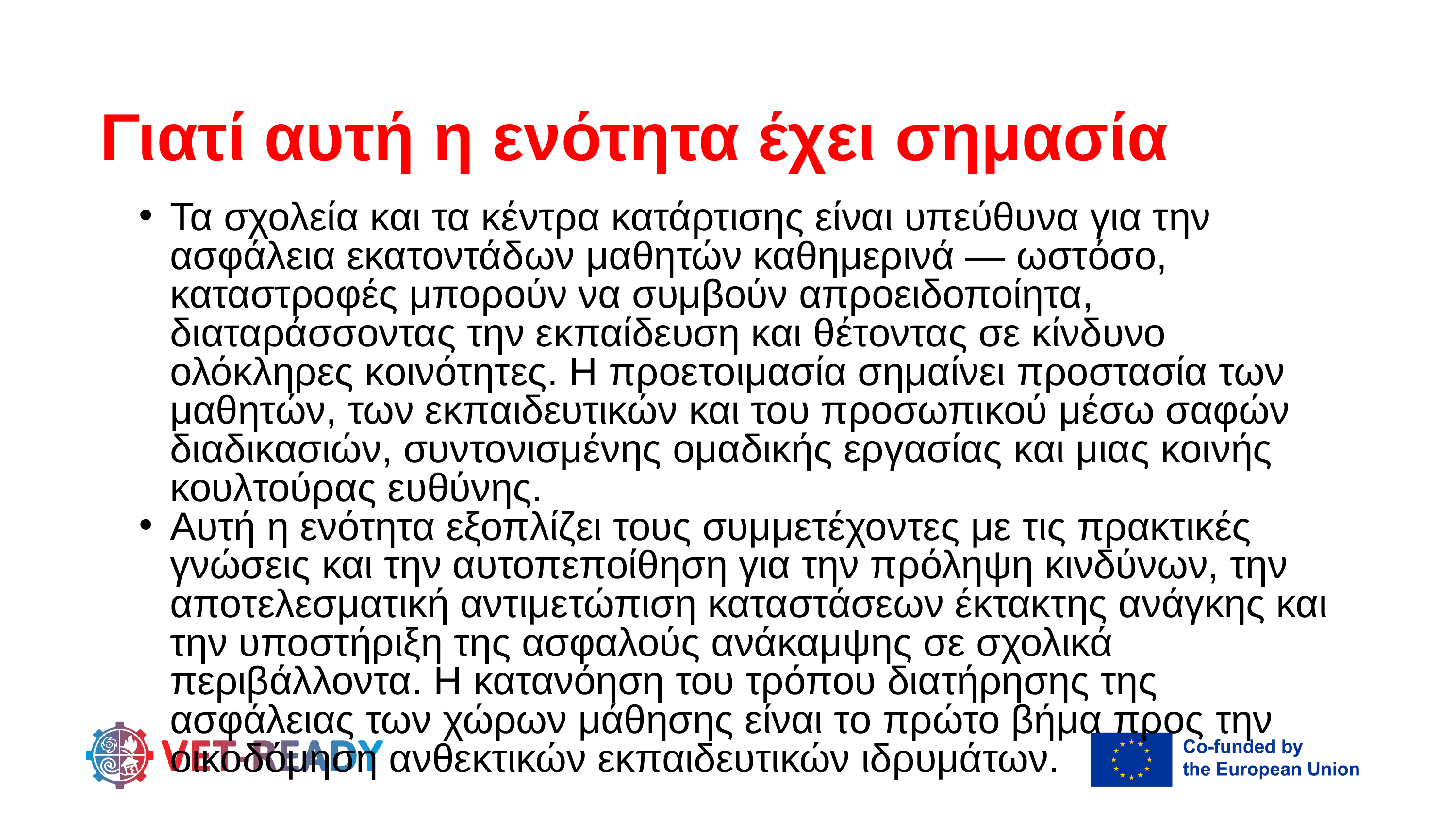

Γιατί αυτή η ενότητα έχει σημασία
Τα σχολεία και τα κέντρα κατάρτισης είναι υπεύθυνα για την ασφάλεια εκατοντάδων μαθητών καθημερινά — ωστόσο, καταστροφές μπορούν να συμβούν απροειδοποίητα, διαταράσσοντας την εκπαίδευση και θέτοντας σε κίνδυνο ολόκληρες κοινότητες. Η προετοιμασία σημαίνει προστασία των μαθητών, των εκπαιδευτικών και του προσωπικού μέσω σαφών διαδικασιών, συντονισμένης ομαδικής εργασίας και μιας κοινής κουλτούρας ευθύνης.
Αυτή η ενότητα εξοπλίζει τους συμμετέχοντες με τις πρακτικές γνώσεις και την αυτοπεποίθηση για την πρόληψη κινδύνων, την αποτελεσματική αντιμετώπιση καταστάσεων έκτακτης ανάγκης και την υποστήριξη της ασφαλούς ανάκαμψης σε σχολικά περιβάλλοντα. Η κατανόηση του τρόπου διατήρησης της ασφάλειας των χώρων μάθησης είναι το πρώτο βήμα προς την οικοδόμηση ανθεκτικών εκπαιδευτικών ιδρυμάτων.